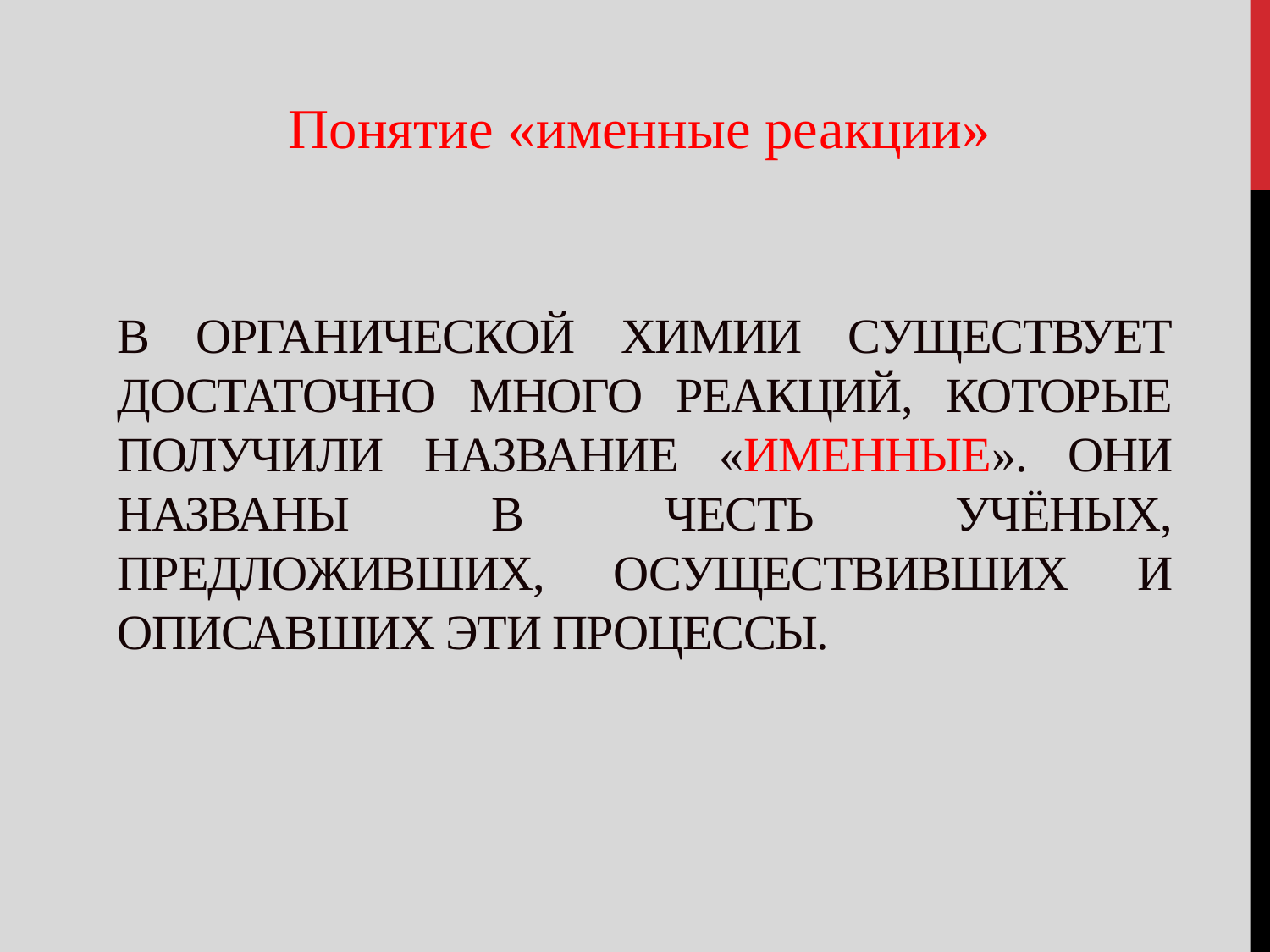

Понятие «именные реакции»
# В органической химии существует достаточно много реакций, которые получили название «именные». Они названы в честь учёных, предложивших, осуществивших и описавших эти процессы.